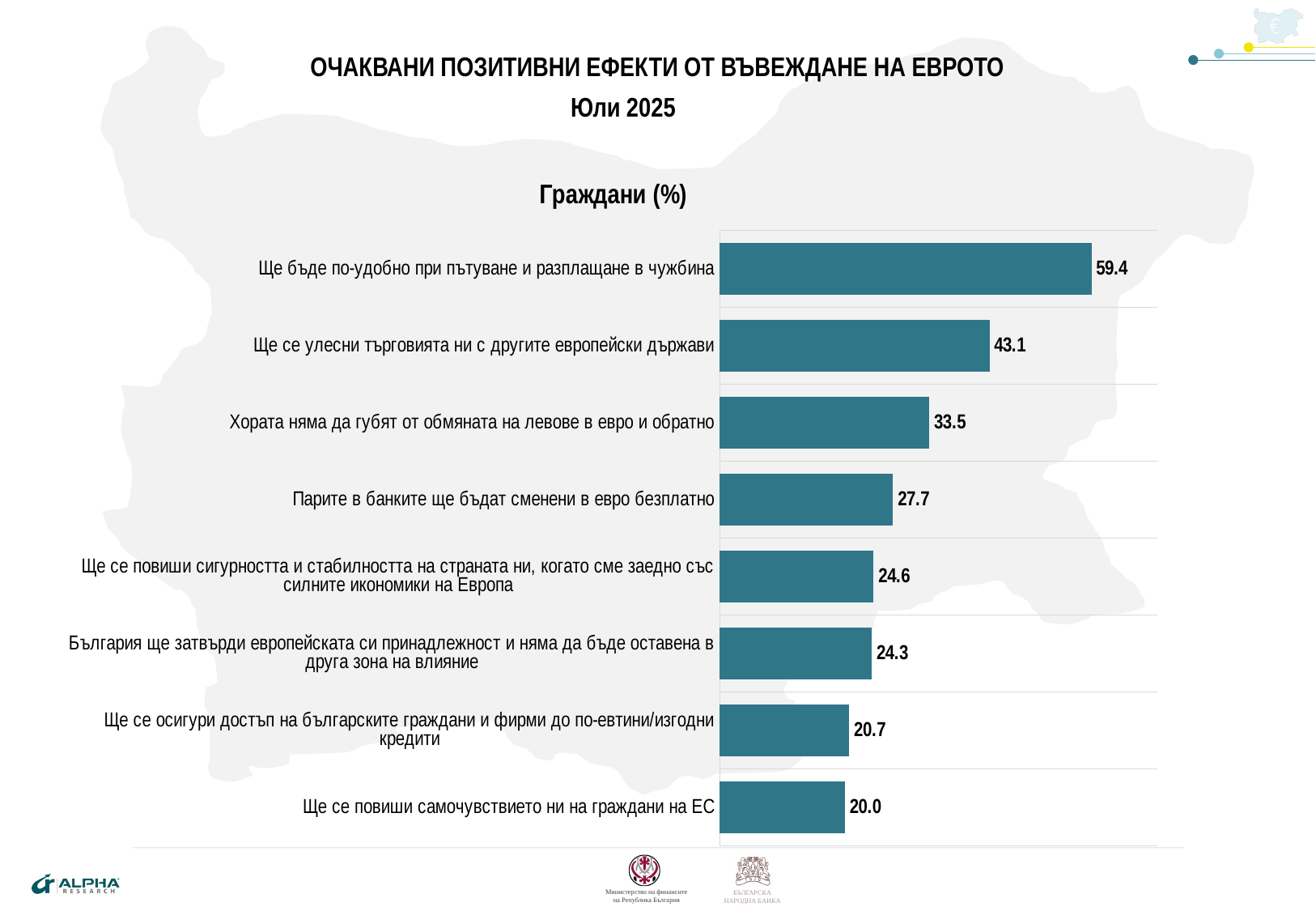

Очаквани позитивни ефекти от въвеждане на еврото
Юли 2025

### Chart: Граждани (%)

| Category | Граждани |
|---|---|
| Ще бъде по-удобно при пътуване и разплащане в чужбина | 59.4 |
| Ще се улесни търговията ни с другите европейски държави | 43.1 |
| Хората няма да губят от обмяната на левове в евро и обратно | 33.5 |
| Парите в банките ще бъдат сменени в евро безплатно | 27.7 |
| Ще се повиши сигурността и стабилността на страната ни, когато сме заедно със силните икономики на Европа | 24.6 |
| България ще затвърди европейската си принадлежност и няма да бъде оставена в друга зона на влияние | 24.3 |
| Ще се осигури достъп на българските граждани и фирми до по-евтини/изгодни кредити | 20.7 |
| Ще се повиши самочувствието ни на граждани на ЕС | 20.0 |